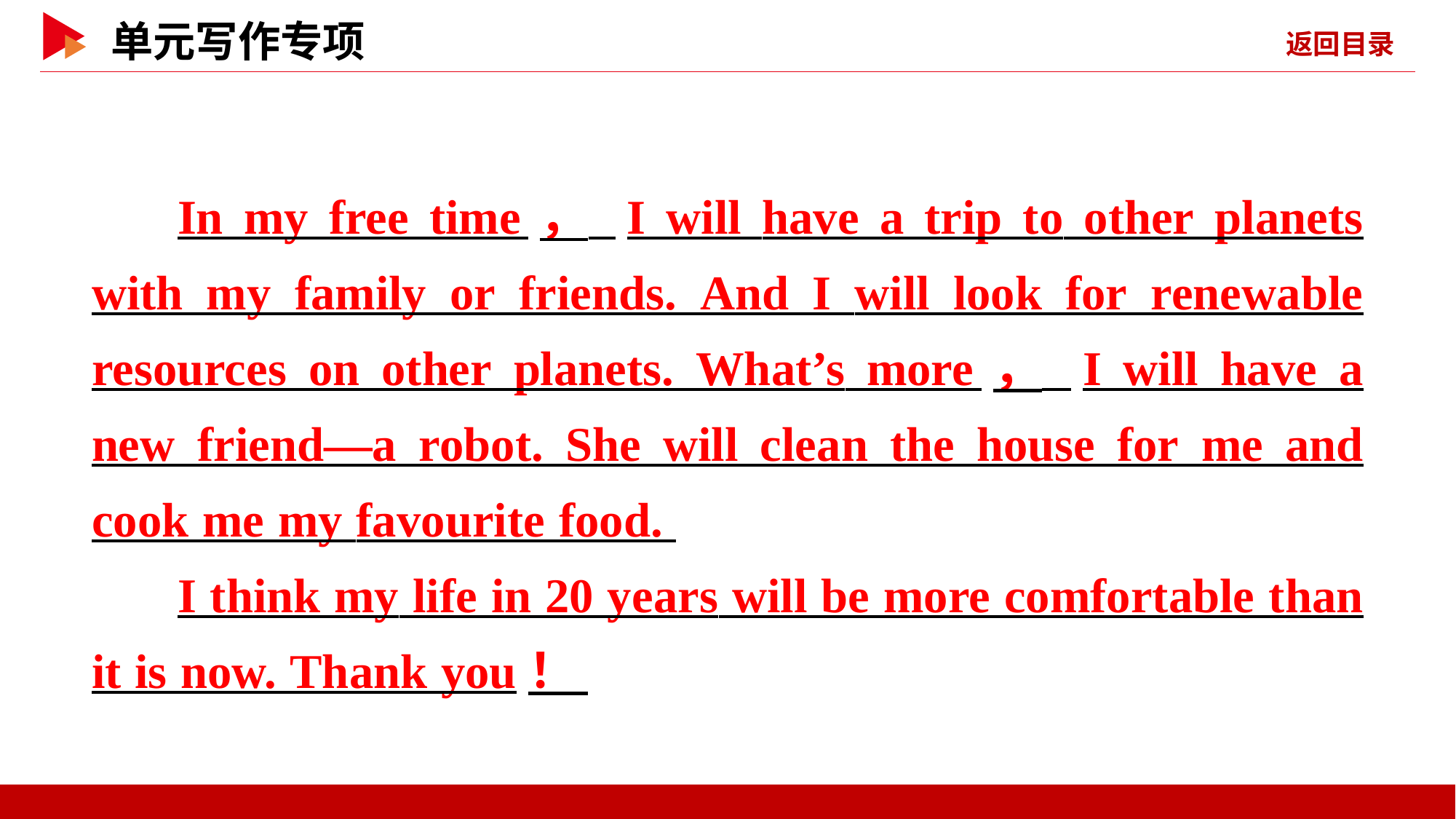

In my free time， I will have a trip to other planets with my family or friends. And I will look for renewable resources on other planets. What’s more， I will have a new friend—a robot. She will clean the house for me and cook me my favourite food.
I think my life in 20 years will be more comfortable than it is now. Thank you！